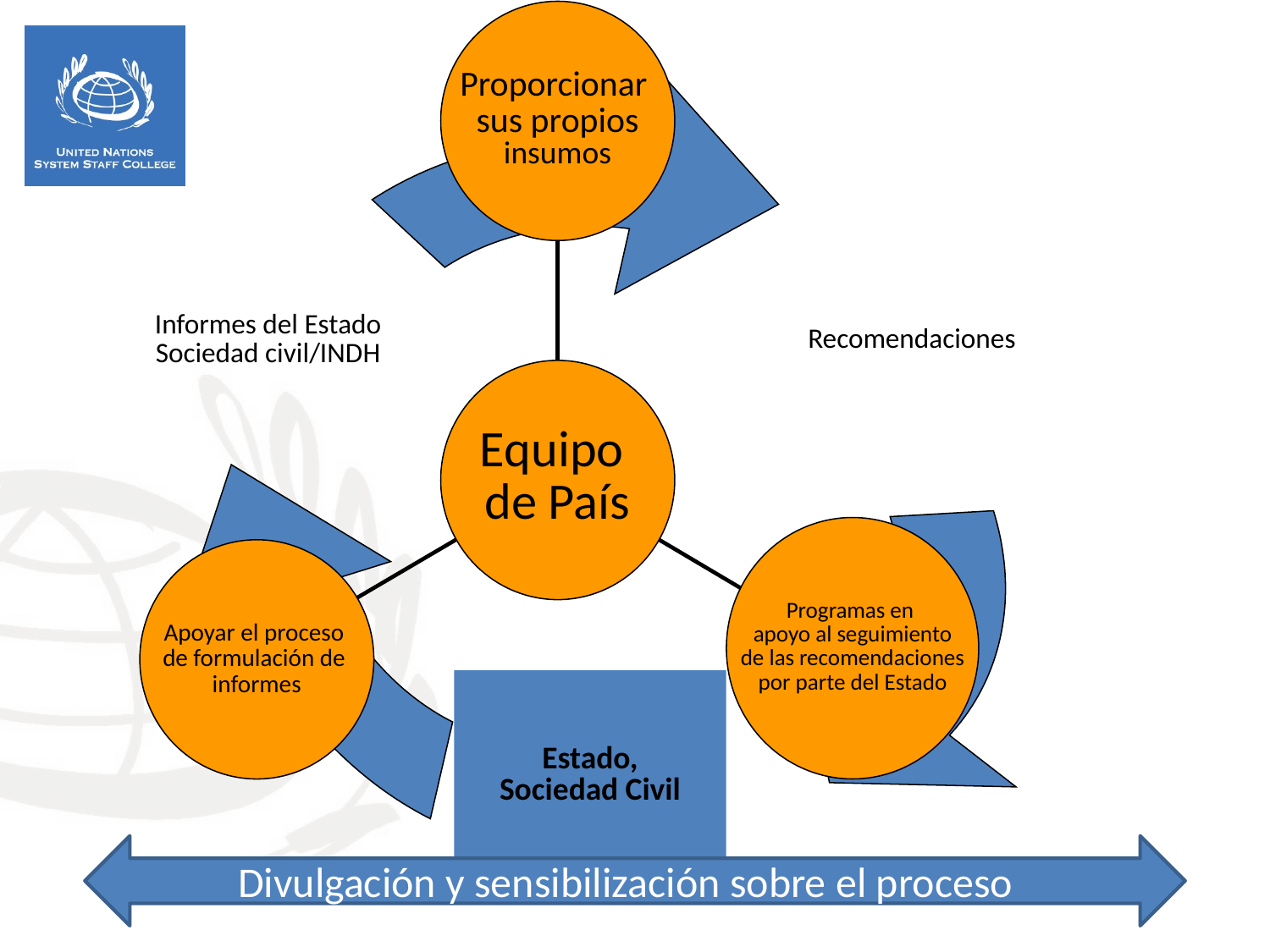

Proporcionar
sus propios
insumos

Equipo
de País
Programas en
apoyo al seguimiento
de las recomendaciones
por parte del Estado

Apoyar el proceso
de formulación de
informes

Informes del Estado
Sociedad civil/INDH
Recomendaciones

Estado,
Sociedad Civil

Divulgación y sensibilización sobre el proceso